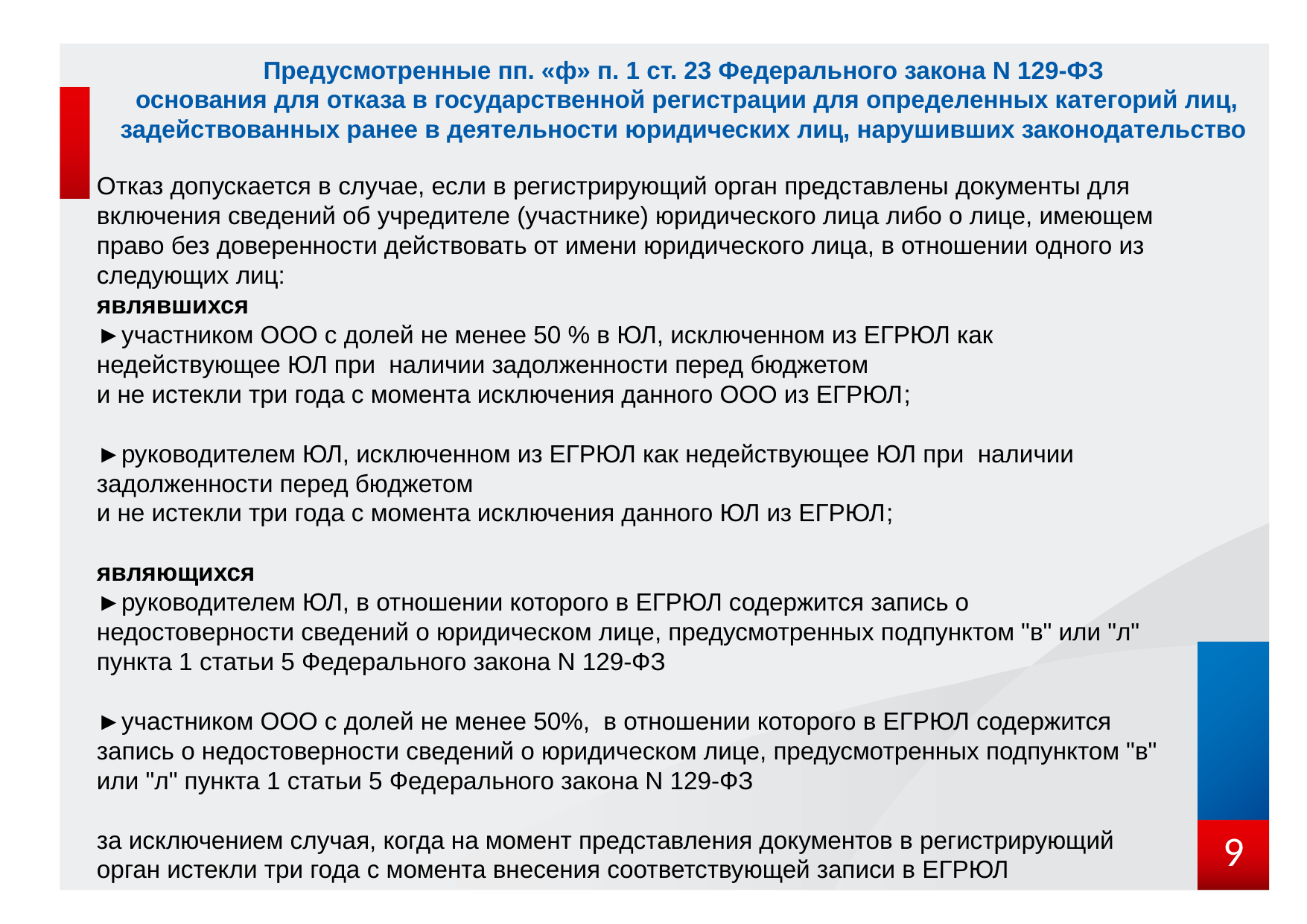

Предусмотренные пп. «ф» п. 1 ст. 23 Федерального закона N 129-ФЗ
 основания для отказа в государственной регистрации для определенных категорий лиц, задействованных ранее в деятельности юридических лиц, нарушивших законодательство

Отказ допускается в случае, если в регистрирующий орган представлены документы для включения сведений об учредителе (участнике) юридического лица либо о лице, имеющем право без доверенности действовать от имени юридического лица, в отношении одного из следующих лиц:
являвшихся
►участником ООО с долей не менее 50 % в ЮЛ, исключенном из ЕГРЮЛ как недействующее ЮЛ при  наличии задолженности перед бюджетом
и не истекли три года с момента исключения данного ООО из ЕГРЮЛ;

►руководителем ЮЛ, исключенном из ЕГРЮЛ как недействующее ЮЛ при  наличии задолженности перед бюджетом
и не истекли три года с момента исключения данного ЮЛ из ЕГРЮЛ;

являющихся
►руководителем ЮЛ, в отношении которого в ЕГРЮЛ содержится запись о недостоверности сведений о юридическом лице, предусмотренных подпунктом "в" или "л" пункта 1 статьи 5 Федерального закона N 129-ФЗ

►участником ООО с долей не менее 50%,  в отношении которого в ЕГРЮЛ содержится запись о недостоверности сведений о юридическом лице, предусмотренных подпунктом "в" или "л" пункта 1 статьи 5 Федерального закона N 129-ФЗ

за исключением случая, когда на момент представления документов в регистрирующий орган истекли три года с момента внесения соответствующей записи в ЕГРЮЛ
9